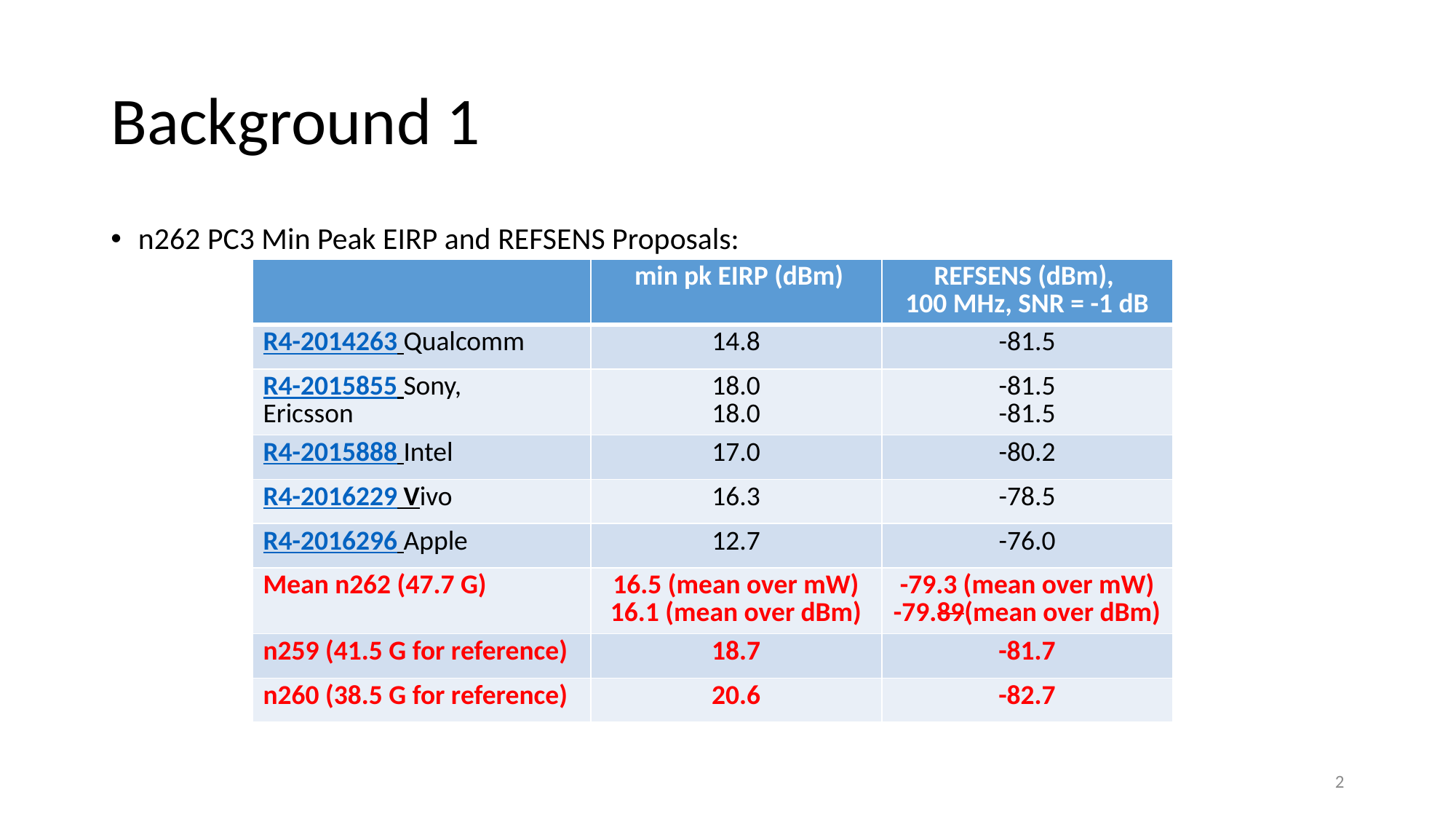

# Background 1
n262 PC3 Min Peak EIRP and REFSENS Proposals:

|  | min pk EIRP (dBm) | REFSENS (dBm), 100 MHz, SNR = -1 dB |
| --- | --- | --- |
| R4-2014263 Qualcomm | 14.8 | -81.5 |
| R4-2015855 Sony, Ericsson | 18.0 18.0 | -81.5 -81.5 |
| R4-2015888 Intel | 17.0 | -80.2 |
| R4-2016229 Vivo | 16.3 | -78.5 |
| R4-2016296 Apple | 12.7 | -76.0 |
| Mean n262 (47.7 G) | 16.5 (mean over mW) 16.1 (mean over dBm) | -79.3 (mean over mW) -79.89(mean over dBm) |
| n259 (41.5 G for reference) | 18.7 | -81.7 |
| n260 (38.5 G for reference) | 20.6 | -82.7 |
2